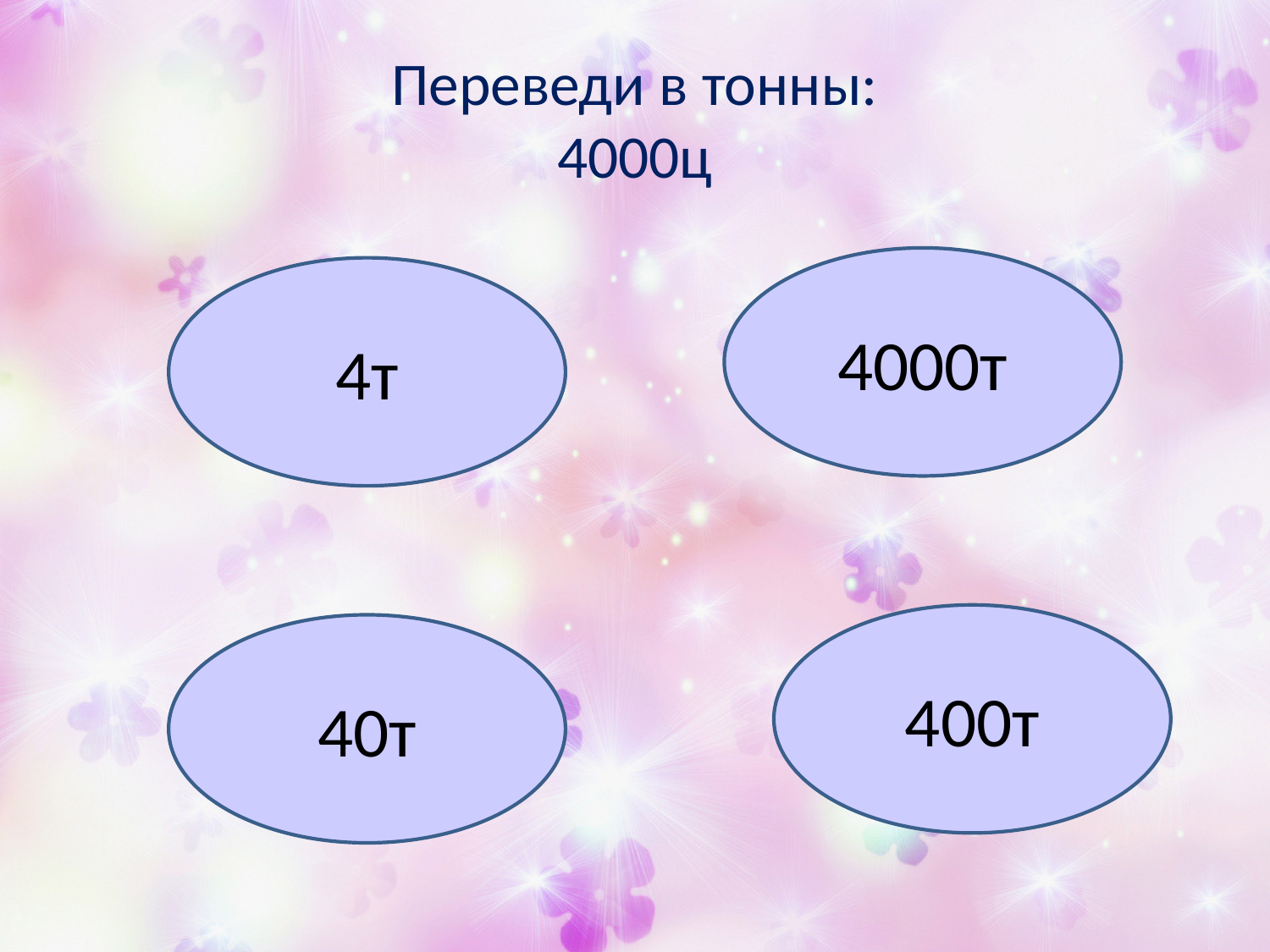

# Переведи в тонны: 4000ц
4000т
4т
400т
40т